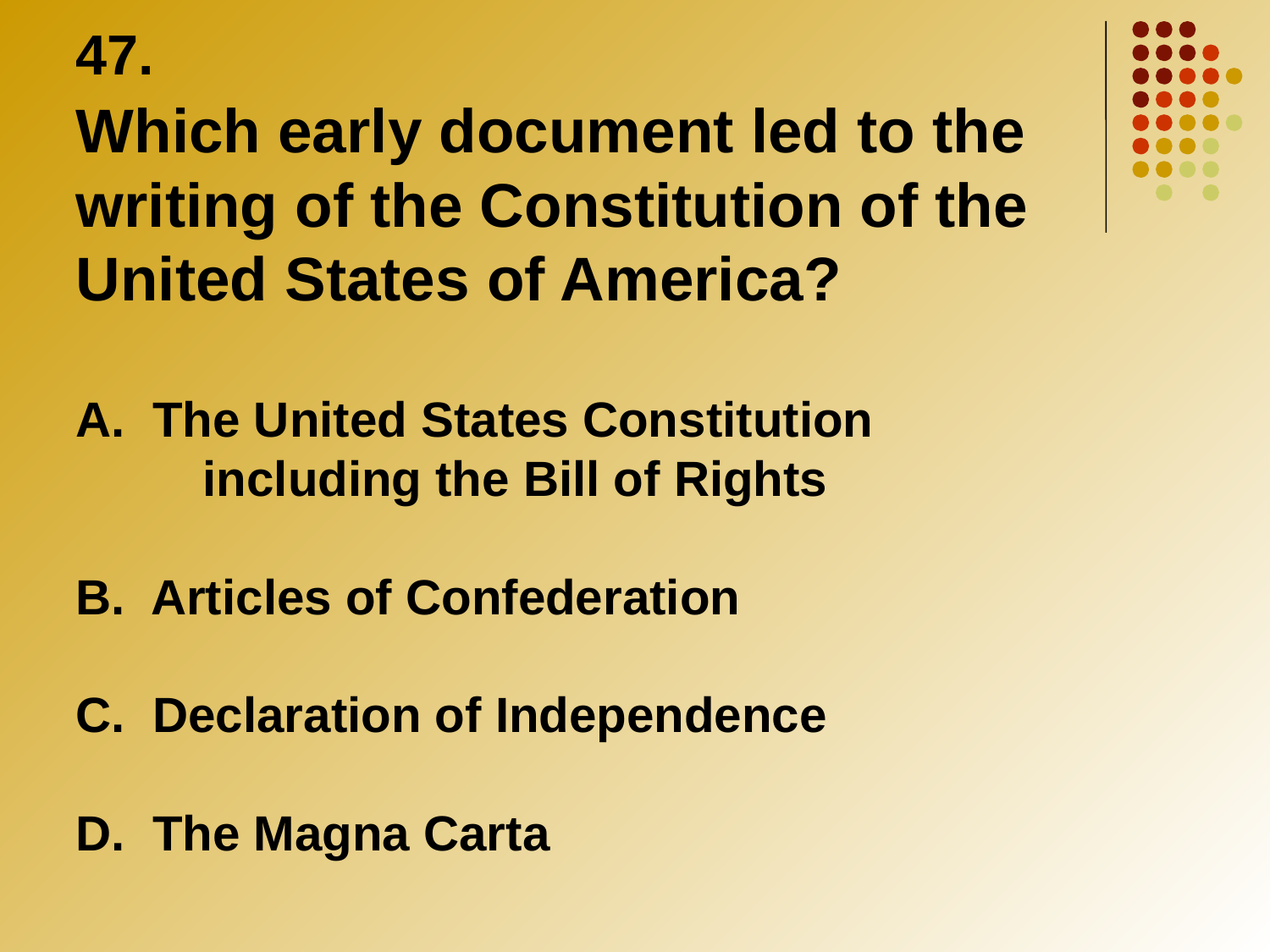

47.
Which early document led to the writing of the Constitution of the United States of America?
A.  The United States Constitution
 	including the Bill of Rights
B.  Articles of Confederation
C.  Declaration of Independence
D.  The Magna Carta